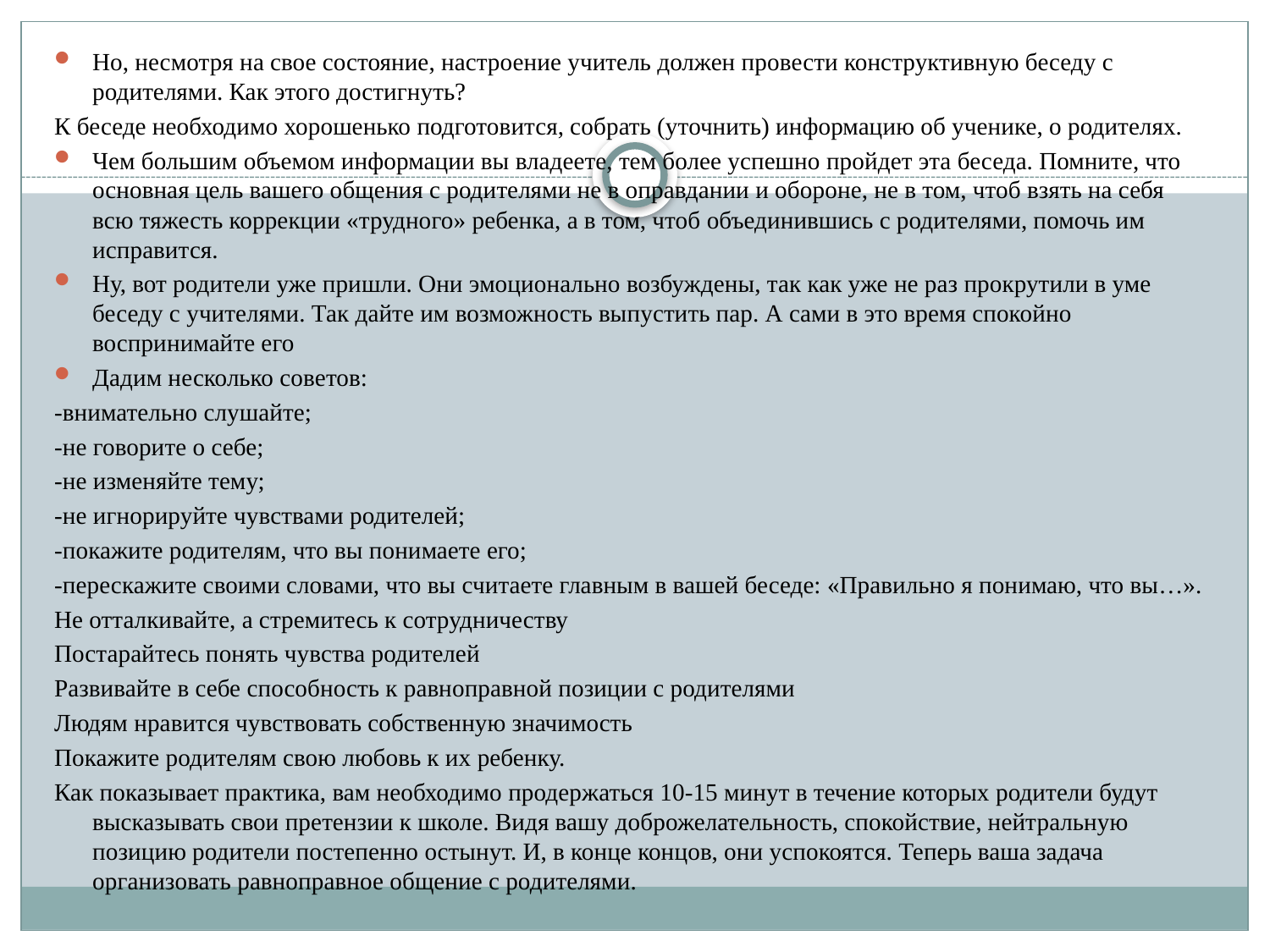

Но, несмотря на свое состояние, настроение учитель должен провести конструктивную беседу с родителями. Как этого достигнуть?
К беседе необходимо хорошенько подготовится, собрать (уточнить) информацию об ученике, о родителях.
Чем большим объемом информации вы владеете, тем более успешно пройдет эта беседа. Помните, что основная цель вашего общения с родителями не в оправдании и обороне, не в том, чтоб взять на себя всю тяжесть коррекции «трудного» ребенка, а в том, чтоб объединившись с родителями, помочь им исправится.
Ну, вот родители уже пришли. Они эмоционально возбуждены, так как уже не раз прокрутили в уме беседу с учителями. Так дайте им возможность выпустить пар. А сами в это время спокойно воспринимайте его
Дадим несколько советов:
-внимательно слушайте;
-не говорите о себе;
-не изменяйте тему;
-не игнорируйте чувствами родителей;
-покажите родителям, что вы понимаете его;
-перескажите своими словами, что вы считаете главным в вашей беседе: «Правильно я понимаю, что вы…».
Не отталкивайте, а стремитесь к сотрудничеству
Постарайтесь понять чувства родителей
Развивайте в себе способность к равноправной позиции с родителями
Людям нравится чувствовать собственную значимость
Покажите родителям свою любовь к их ребенку.
Как показывает практика, вам необходимо продержаться 10-15 минут в течение которых родители будут высказывать свои претензии к школе. Видя вашу доброжелательность, спокойствие, нейтральную позицию родители постепенно остынут. И, в конце концов, они успокоятся. Теперь ваша задача организовать равноправное общение с родителями.